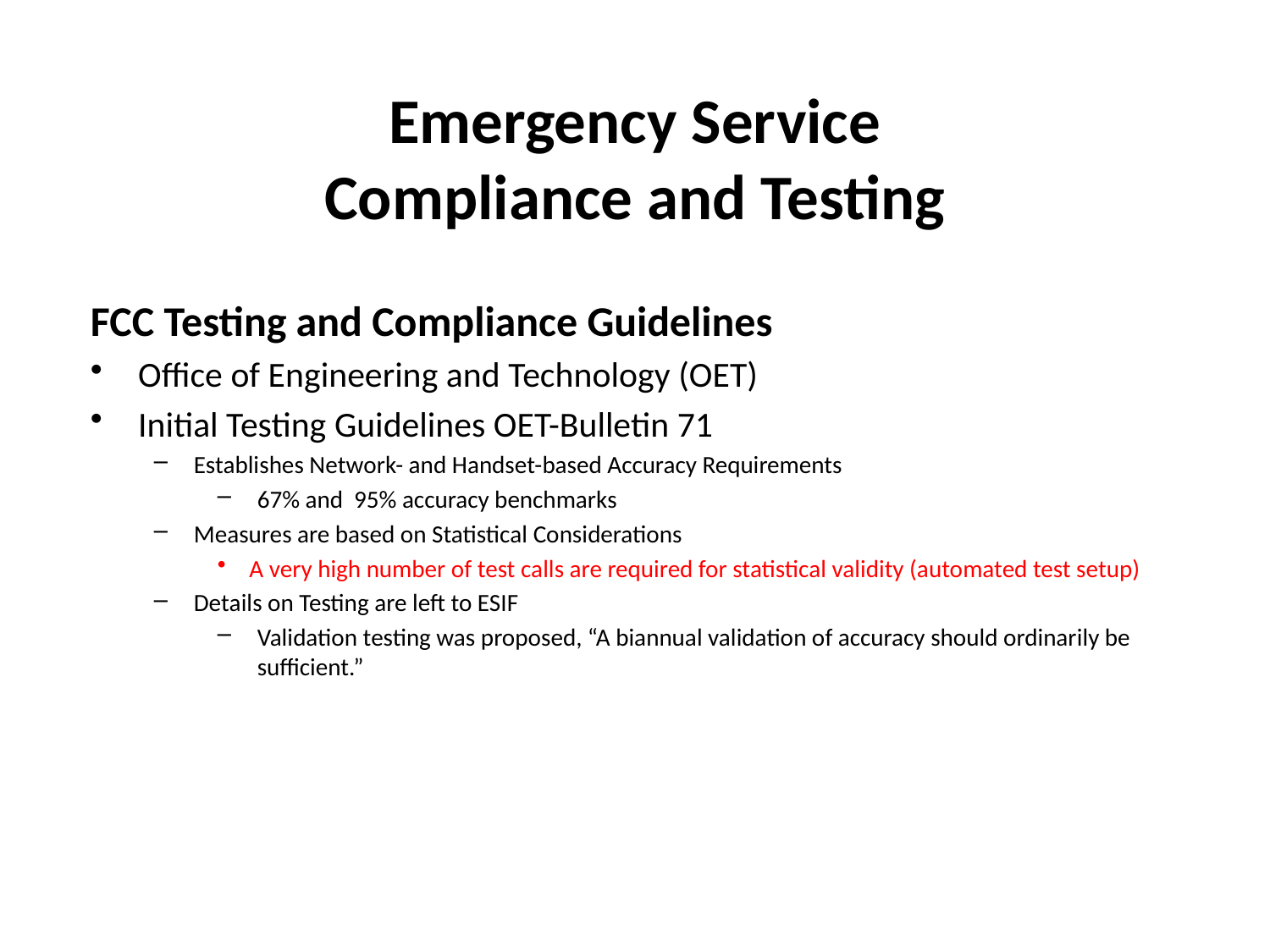

Emergency Service
Compliance and Testing
FCC Testing and Compliance Guidelines
Office of Engineering and Technology (OET)
Initial Testing Guidelines OET-Bulletin 71
Establishes Network- and Handset-based Accuracy Requirements
67% and  95% accuracy benchmarks
Measures are based on Statistical Considerations
A very high number of test calls are required for statistical validity (automated test setup)
Details on Testing are left to ESIF
Validation testing was proposed, “A biannual validation of accuracy should ordinarily be sufficient.”